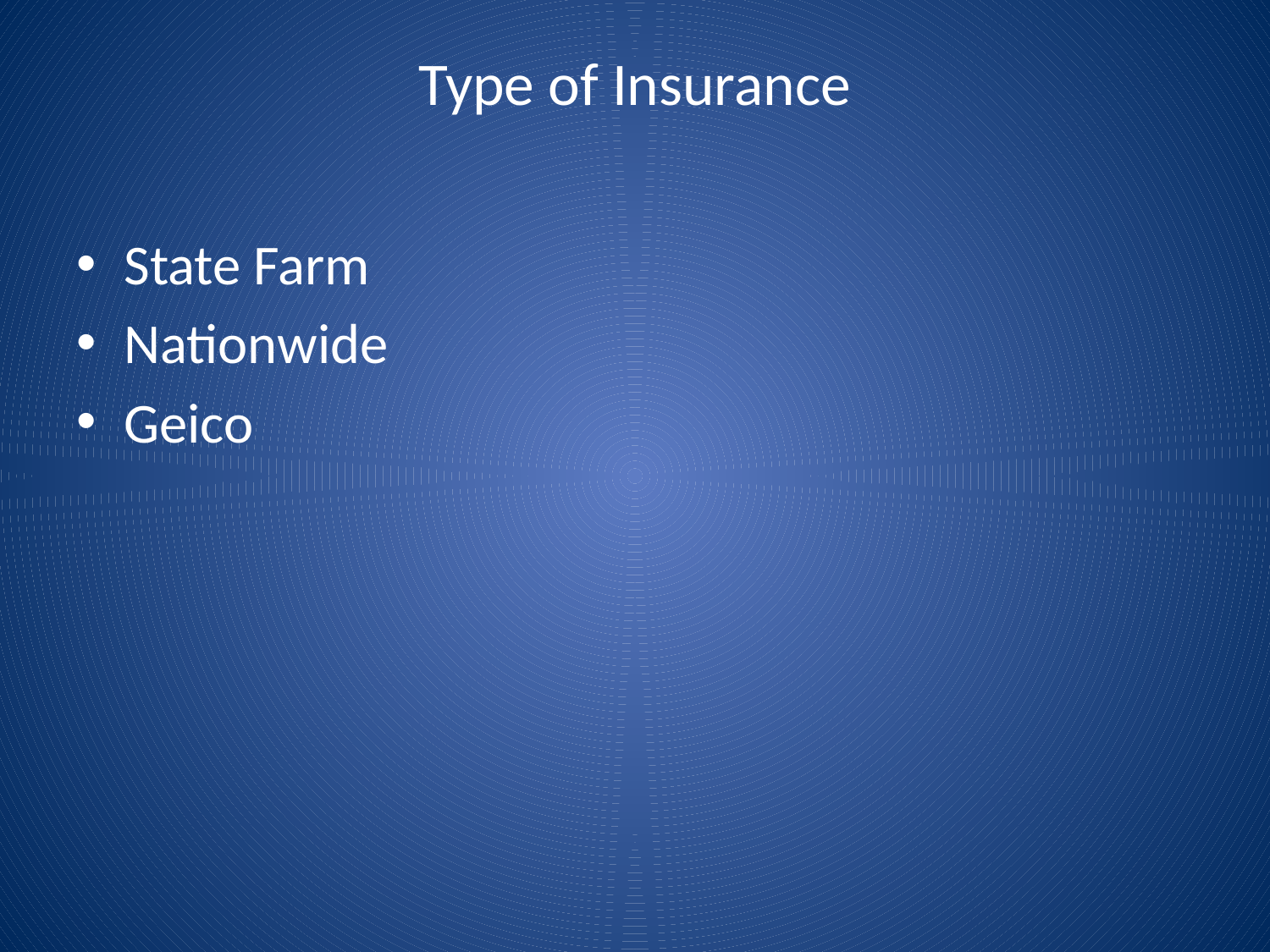

# Type of Insurance
State Farm
Nationwide
Geico